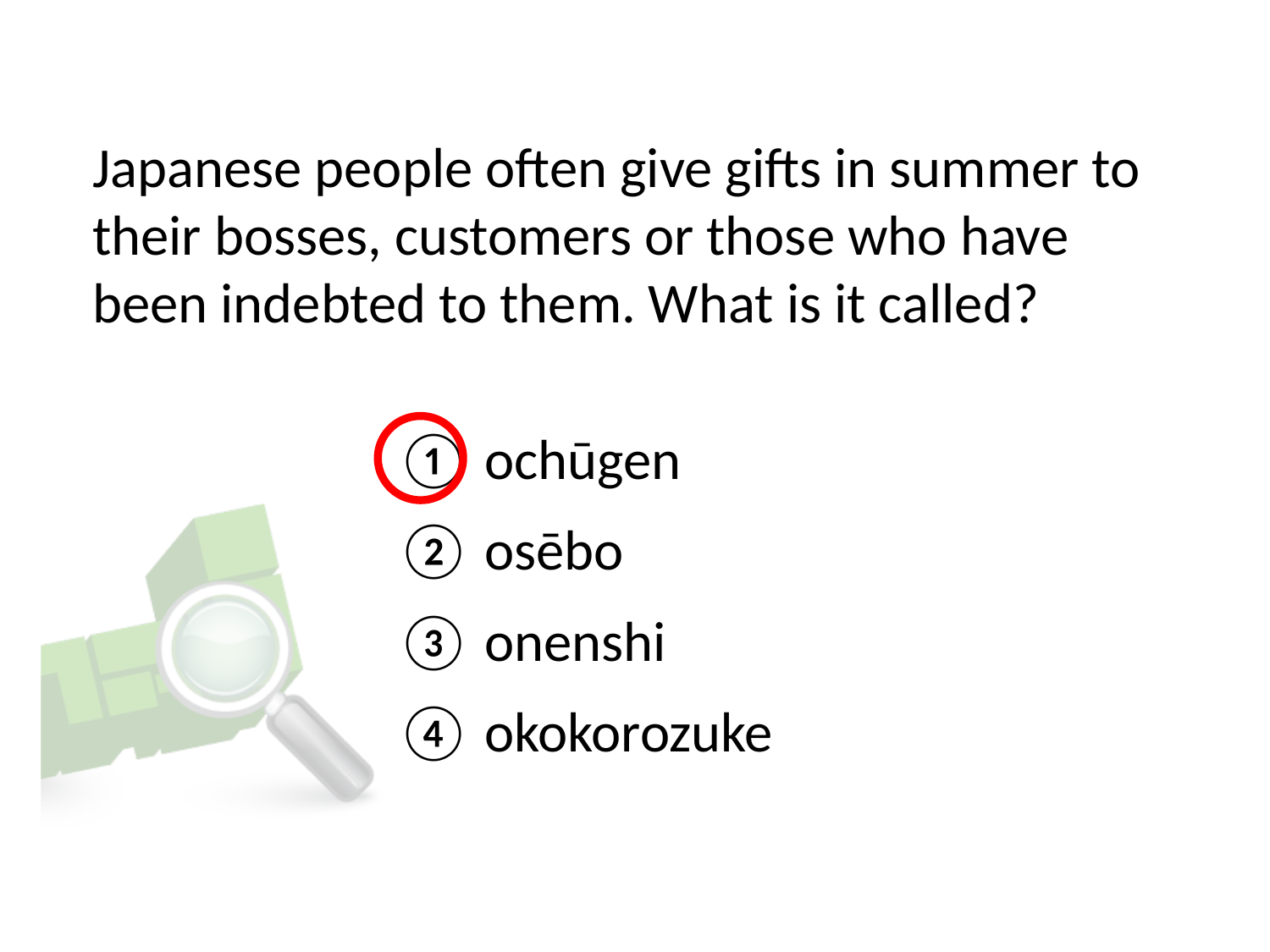

# Japanese people often give gifts in summer to their bosses, customers or those who have been indebted to them. What is it called?

① ochūgen
② osēbo
③ onenshi
④ okokorozuke